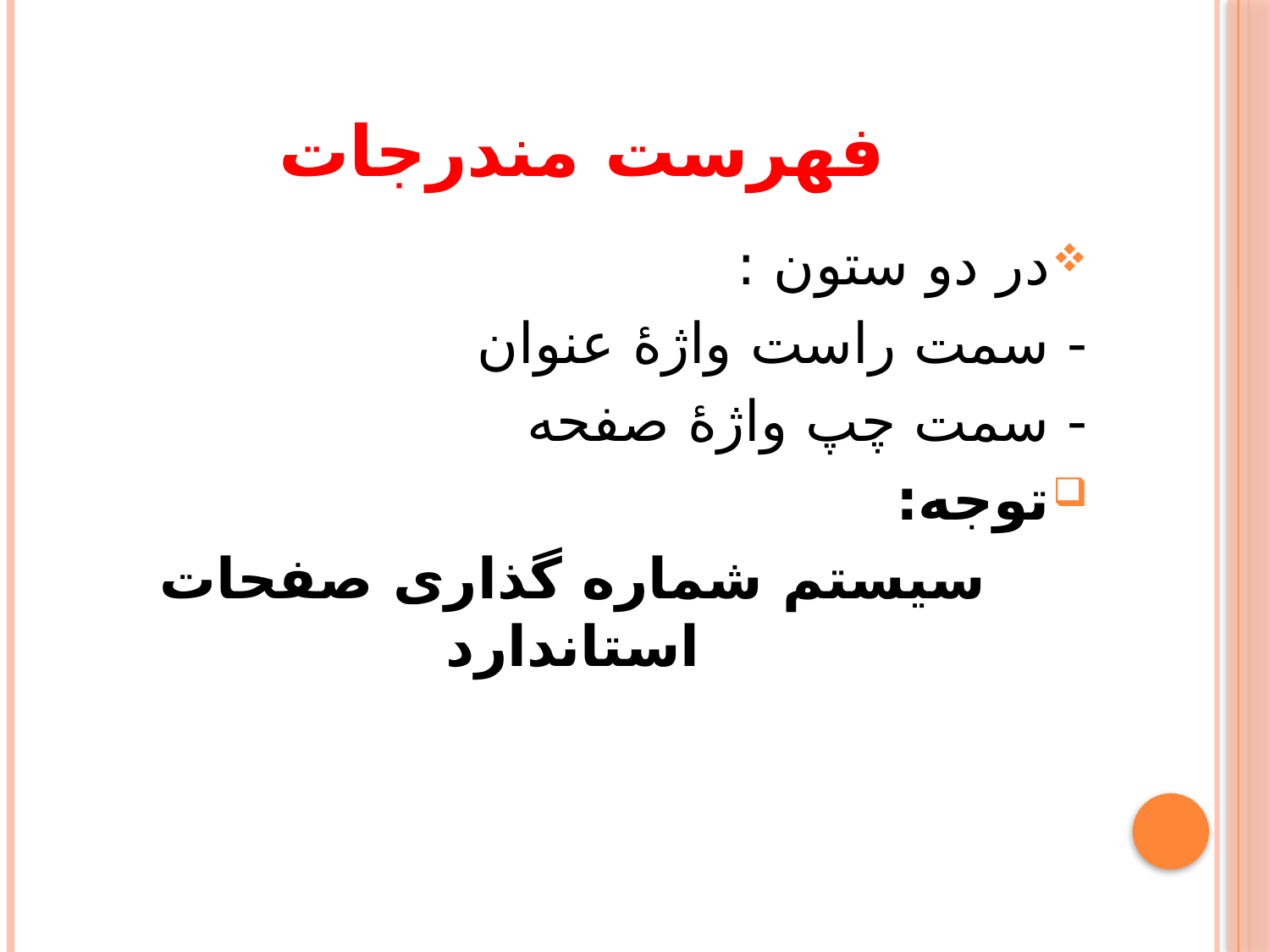

# فهرست مندرجات
در دو ستون :
- سمت راست واژۀ عنوان
- سمت چپ واژۀ صفحه
توجه:
 سیستم شماره گذاری صفحات استاندارد